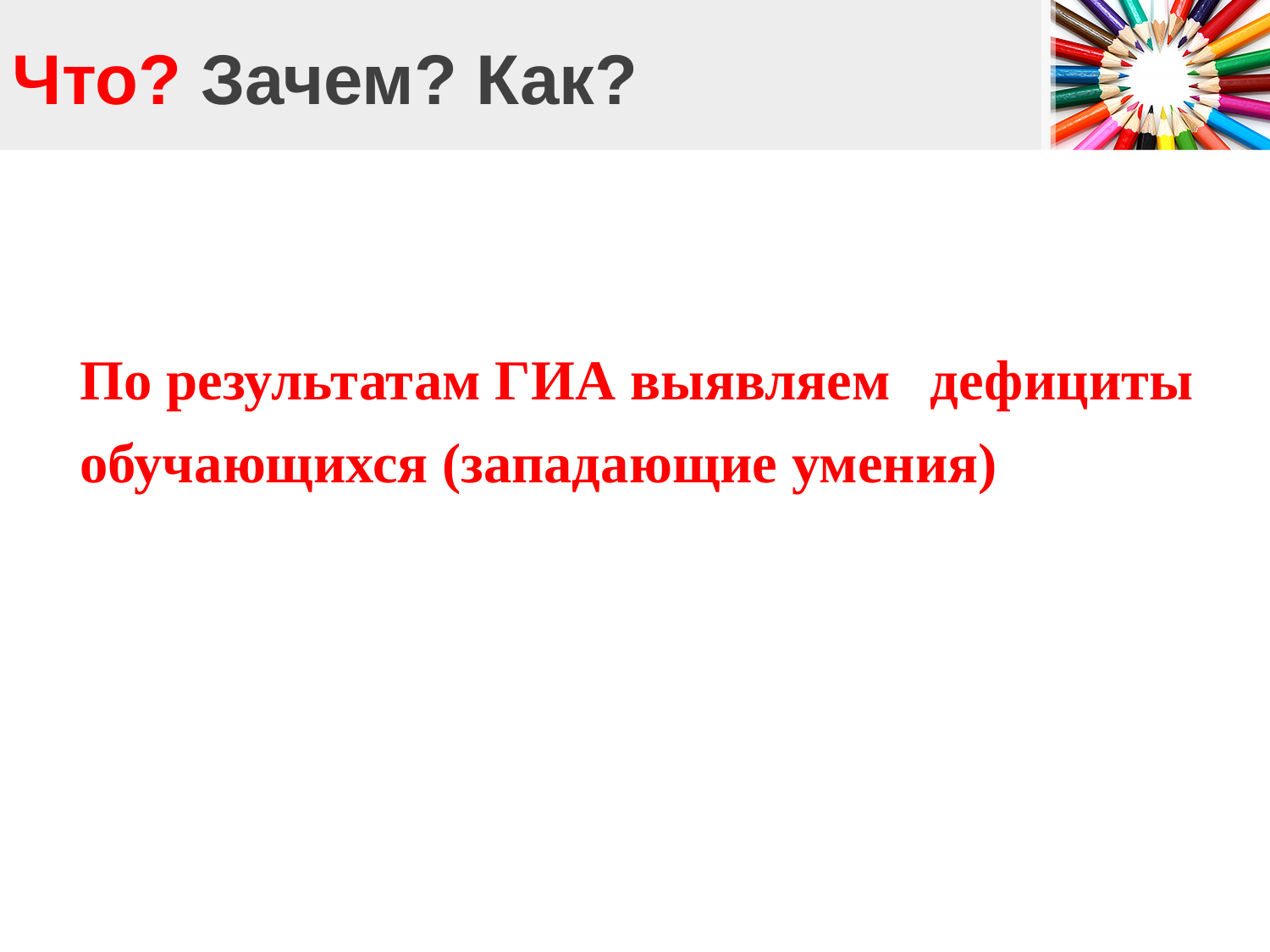

# Что? Зачем? Как?
По результатам ГИА выявляем  дефициты
обучающихся (западающие умения)